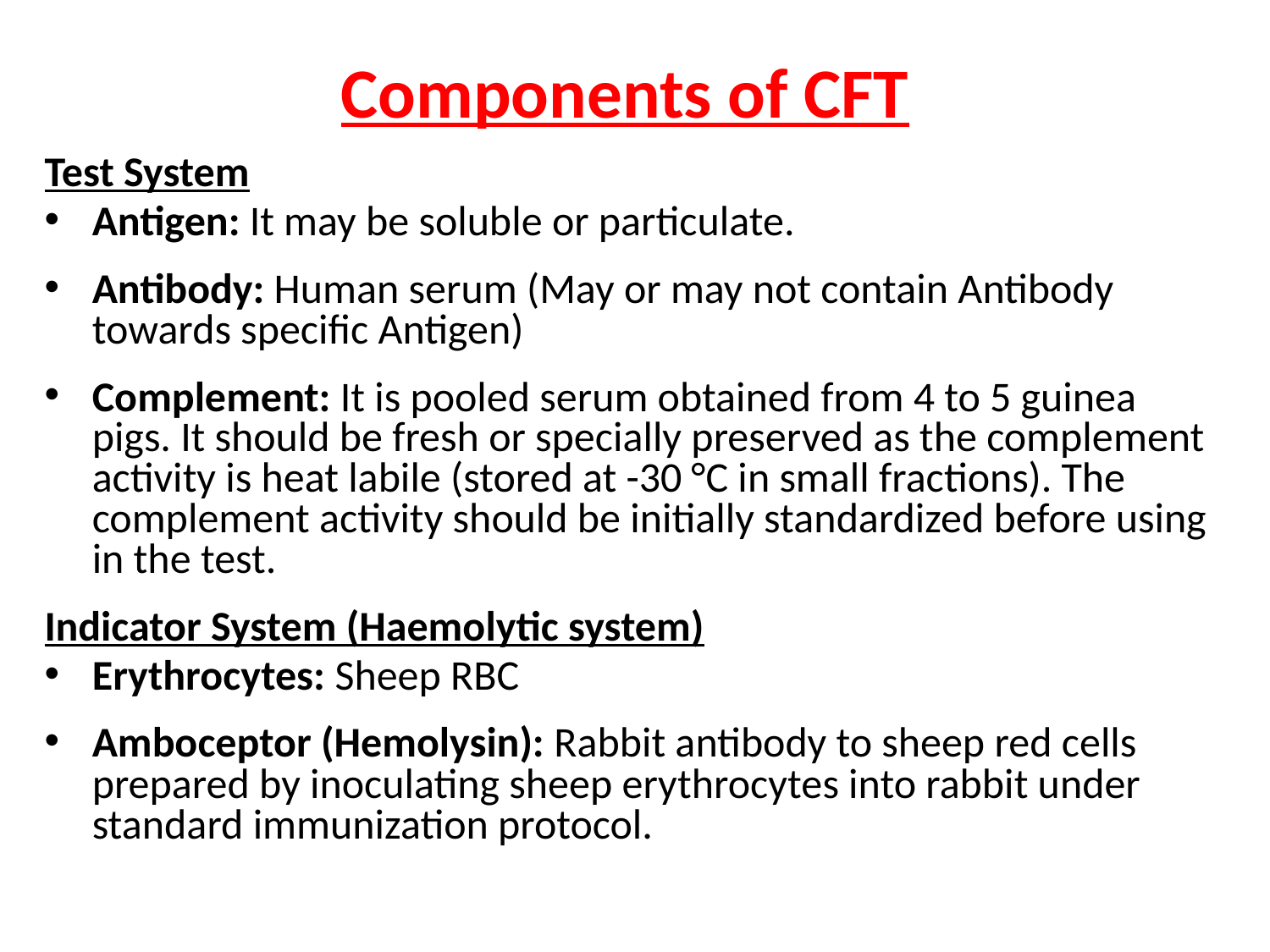

# Components of CFT
Test System
Antigen: It may be soluble or particulate.

Antibody: Human serum (May or may not contain Antibody towards specific Antigen)

Complement: It is pooled serum obtained from 4 to 5 guinea pigs. It should be fresh or specially preserved as the complement activity is heat labile (stored at -30 °C in small fractions). The complement activity should be initially standardized before using in the test.

Indicator System (Haemolytic system)
Erythrocytes: Sheep RBC

Amboceptor (Hemolysin): Rabbit antibody to sheep red cells prepared by inoculating sheep erythrocytes into rabbit under standard immunization protocol.